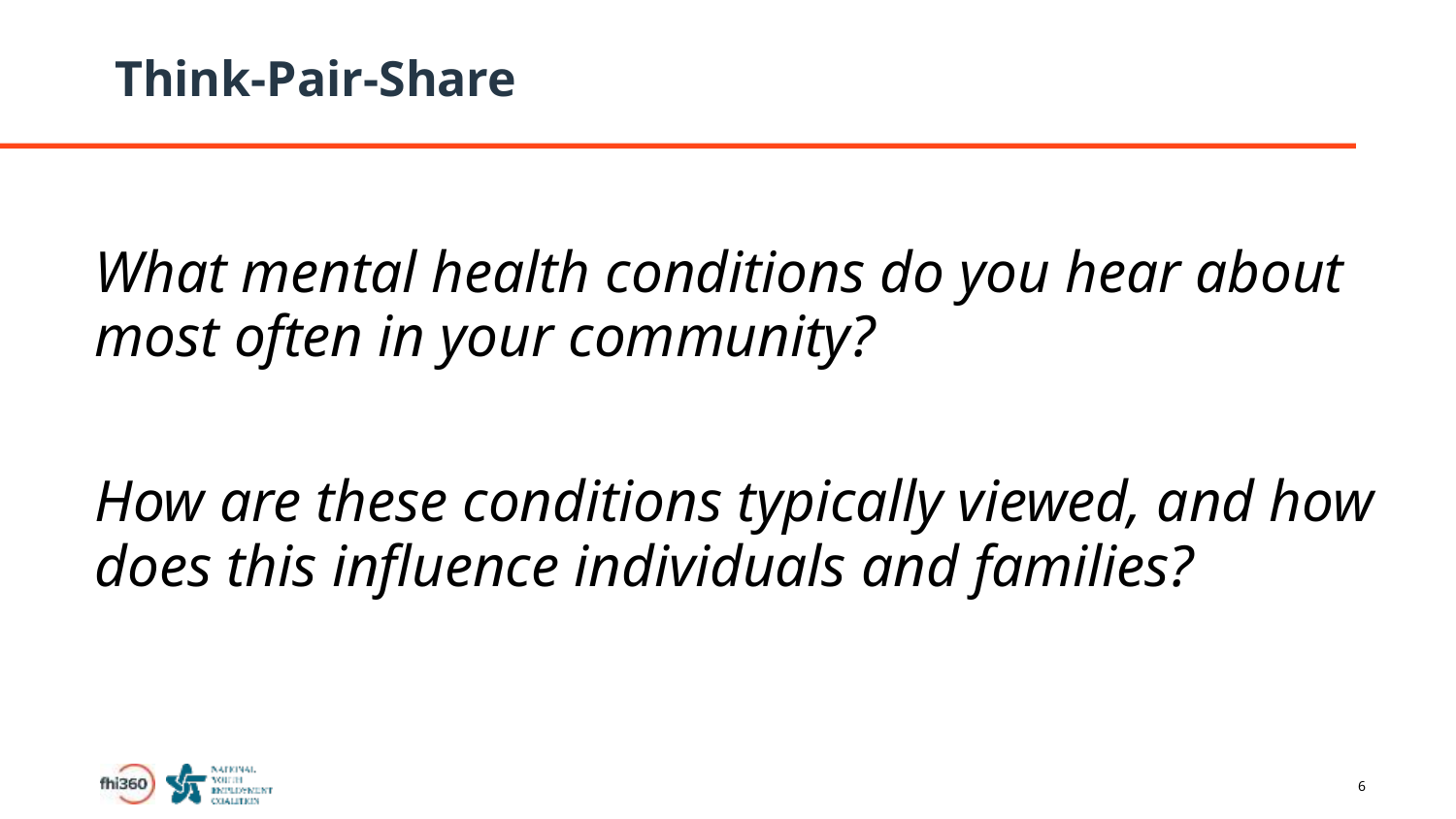

# Think-Pair-Share

What mental health conditions do you hear about most often in your community?

How are these conditions typically viewed, and how does this influence individuals and families?